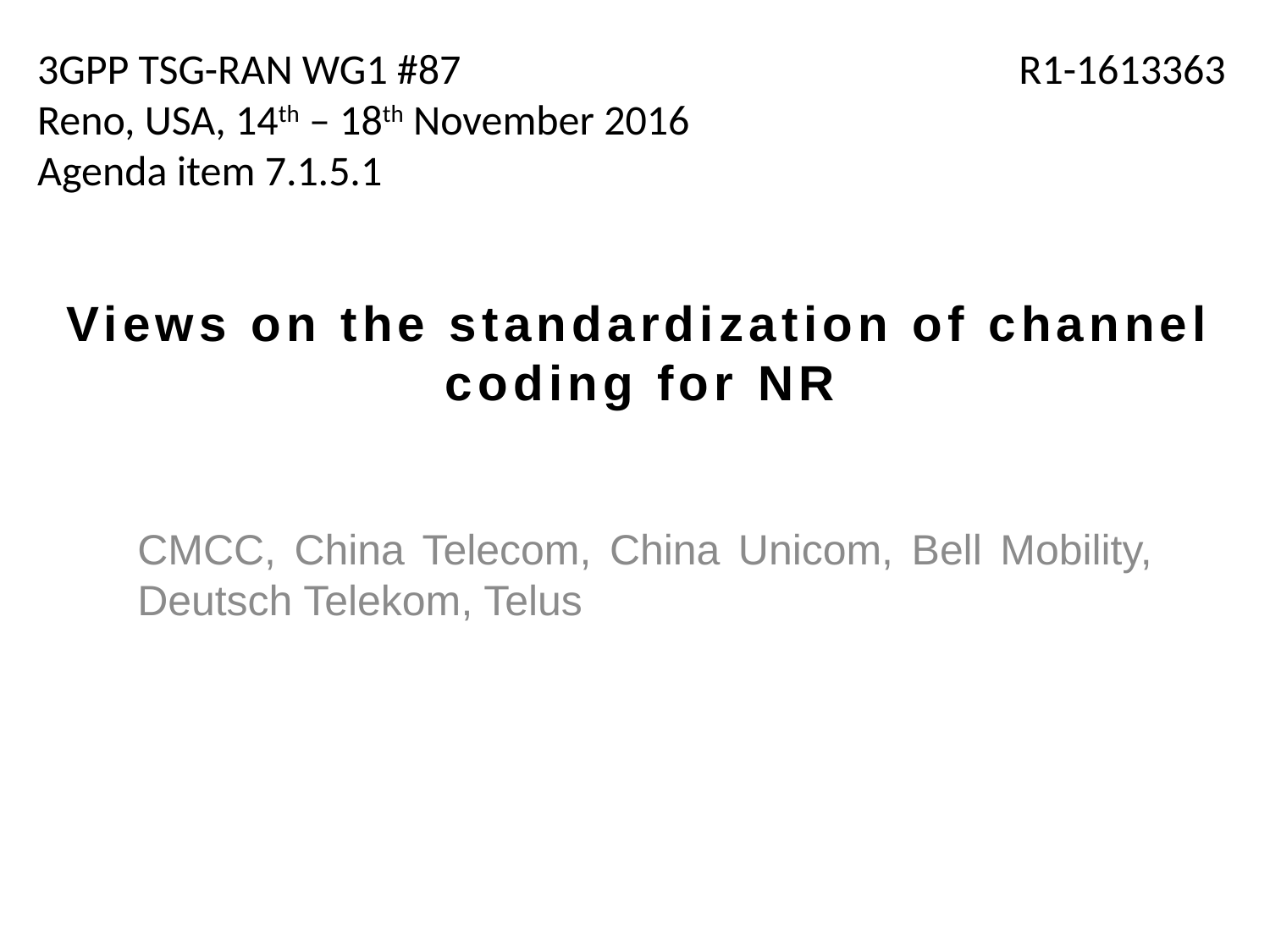

3GPP TSG-RAN WG1 #87
Reno, USA, 14th – 18th November 2016
Agenda item 7.1.5.1
R1-1613363
# Views on the standardization of channel coding for NR
CMCC, China Telecom, China Unicom, Bell Mobility, Deutsch Telekom, Telus